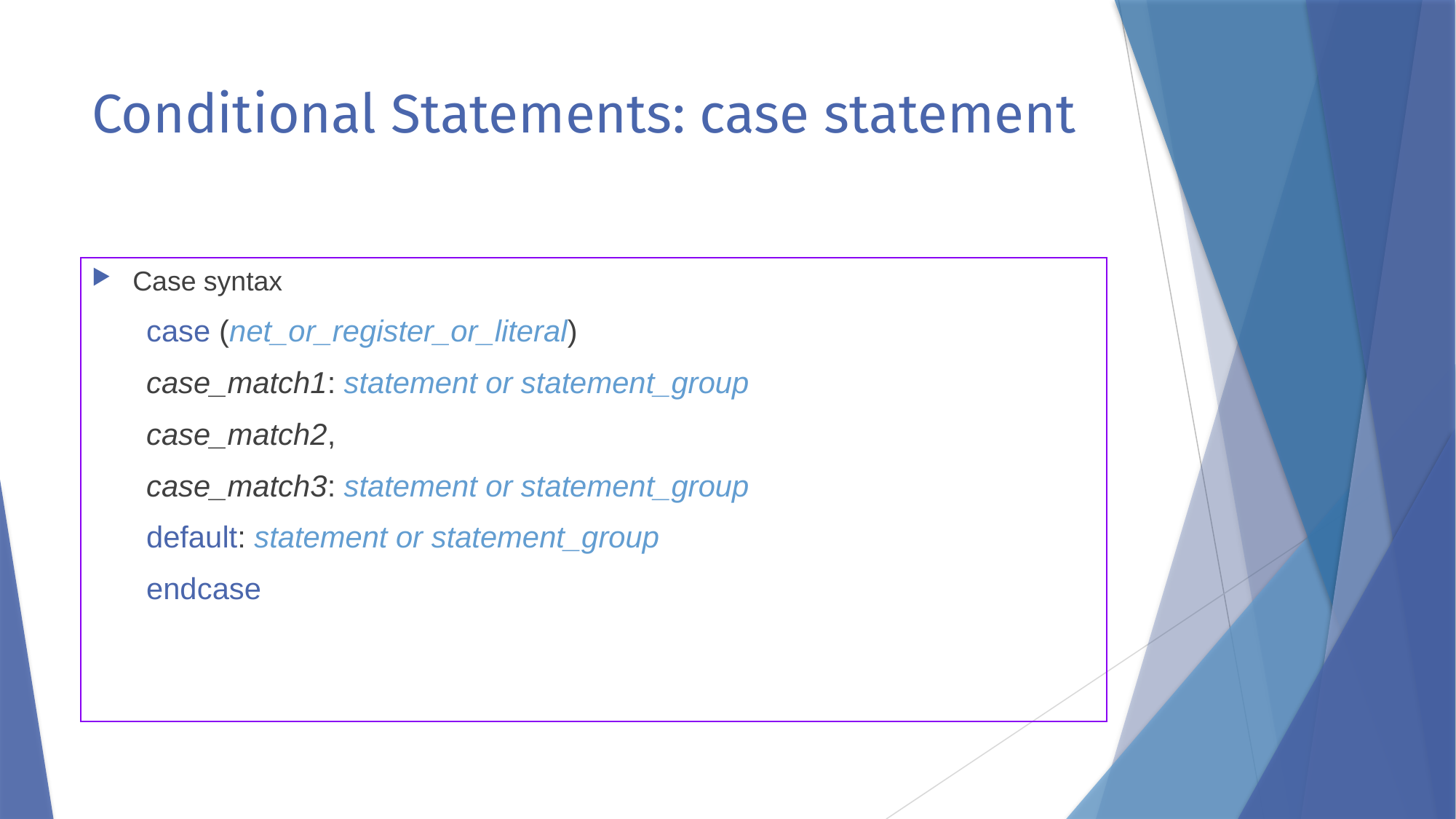

# Conditional Statements: case statement
Case syntax
case (net_or_register_or_literal)
case_match1: statement or statement_group
case_match2,
case_match3: statement or statement_group
default: statement or statement_group
endcase